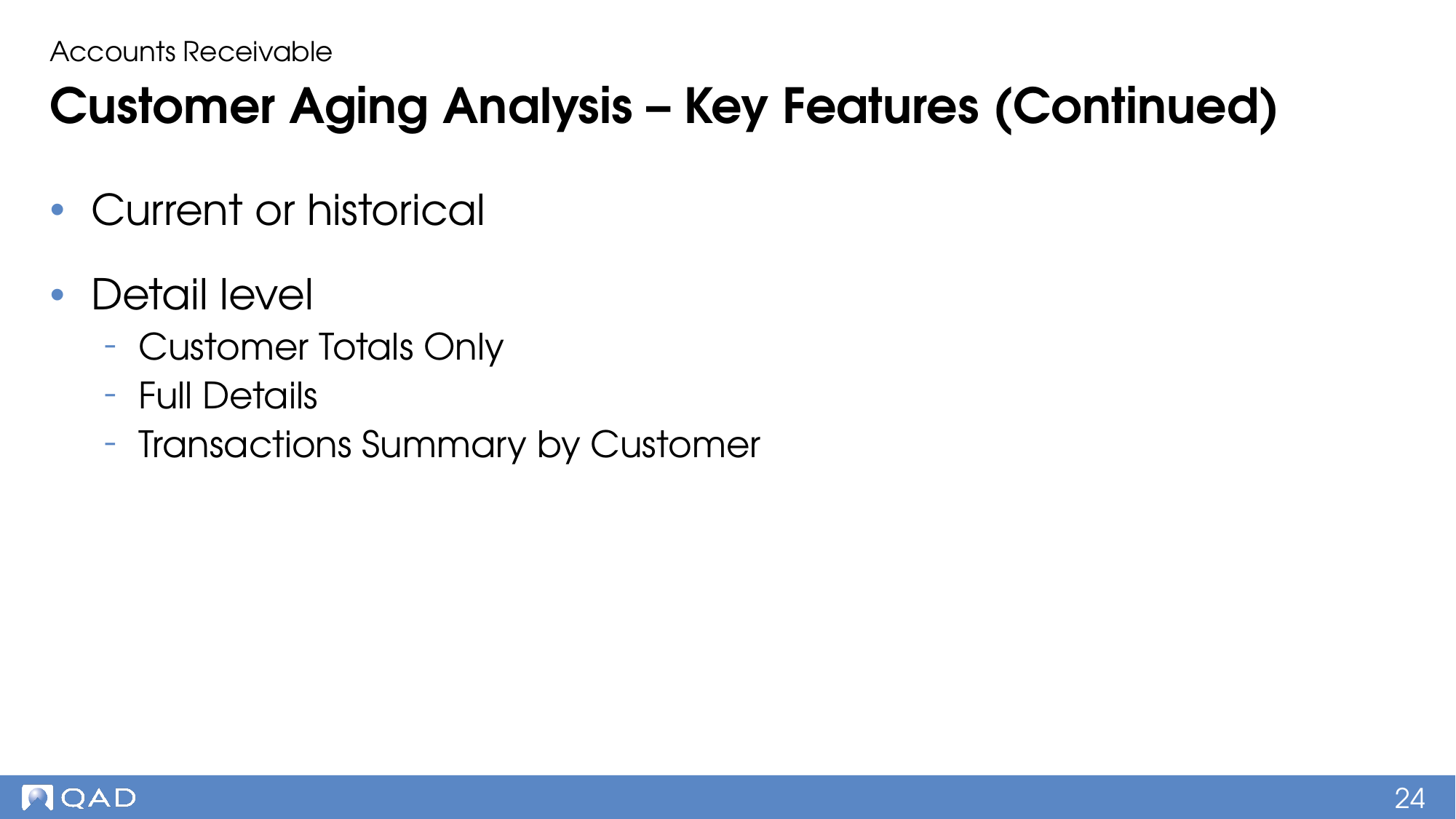

Accounts Receivable
# Customer Aging Analysis – Key Features (Continued)
Current or historical
Detail level
Customer Totals Only
Full Details
Transactions Summary by Customer

24